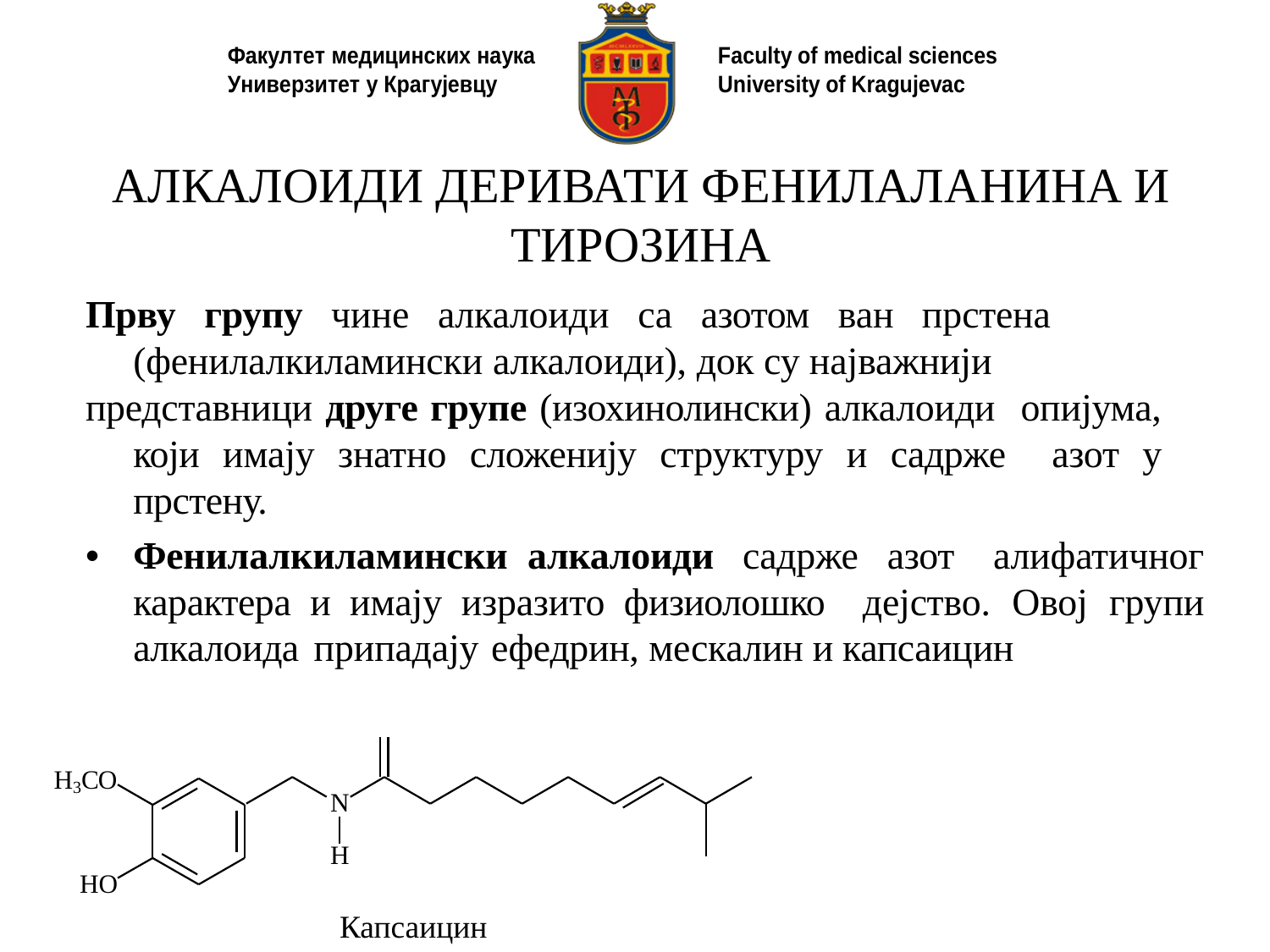

# АЛКАЛОИДИ ДЕРИВАТИ ФЕНИЛАЛАНИНА И ТИРОЗИНА
Прву групу чине алкалоиди са азотом ван прстена  (фенилалкиламински алкалоиди), док су најважнији
представници друге групе (изохинолински) алкалоиди  опијума, који имају знатно сложенију структуру и садрже  азот у прстену.
Фенилалкиламински алкалоиди садрже азот  алифатичног карактера и имају изразито физиолошко  дејство. Овој групи алкалоида припадају ефедрин, мескалин и капсаицин

H3CO

N
H

HO
Капсаицин